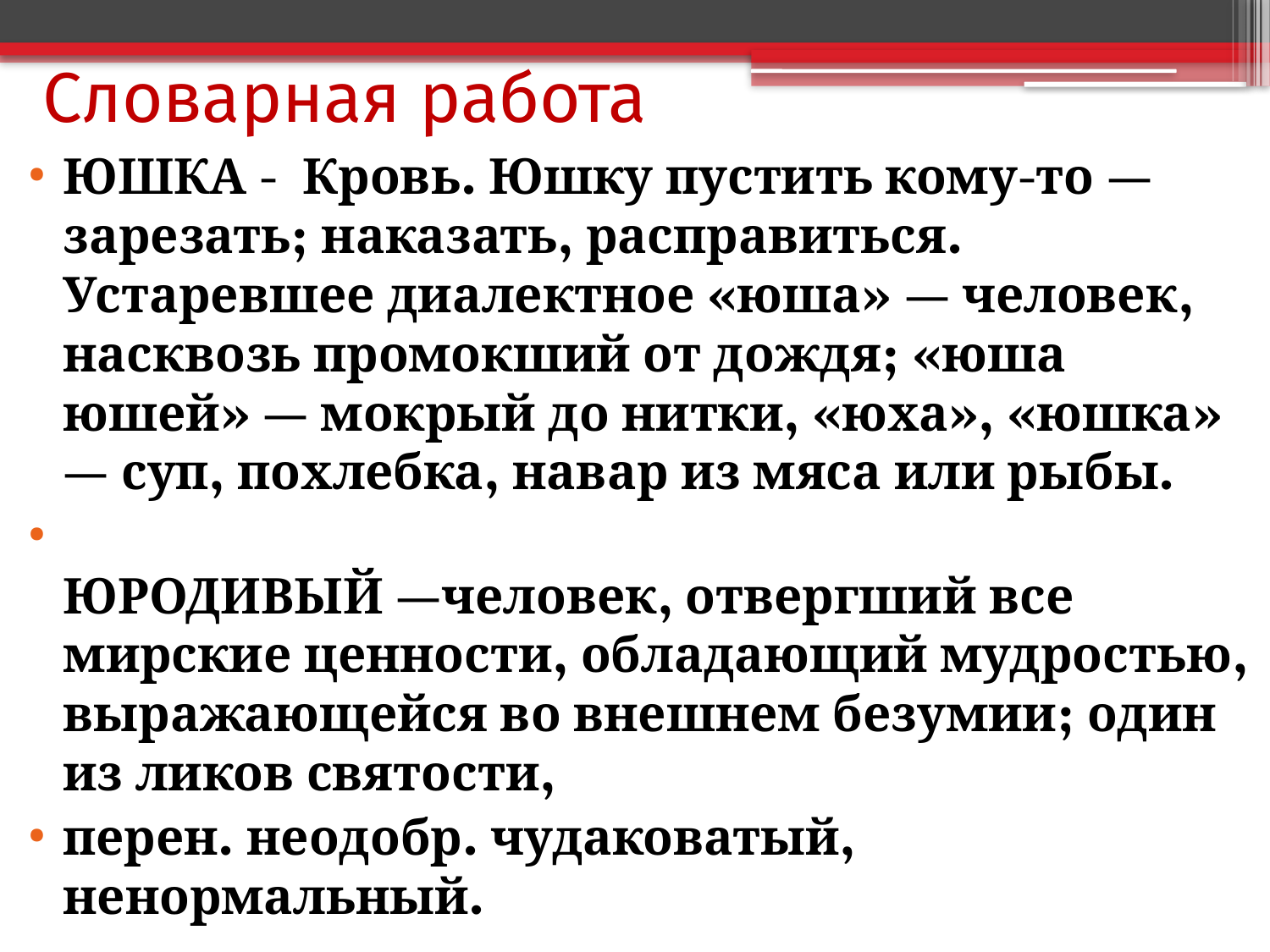

# Словарная работа
ЮШКА -  Кровь. Юшку пустить кому-то — зарезать; наказать, расправиться. Устаревшее диалектное «юша» — человек, насквозь промокший от дождя; «юша юшей» — мокрый до нитки, «юха», «юшка» — суп, похлебка, навар из мяса или рыбы.
ЮРОДИВЫЙ —человек, отвергший все мирские ценности, обладающий мудростью, выражающейся во внешнем безумии; один из ликов святости,
перен. неодобр. чудаковатый, ненормальный.